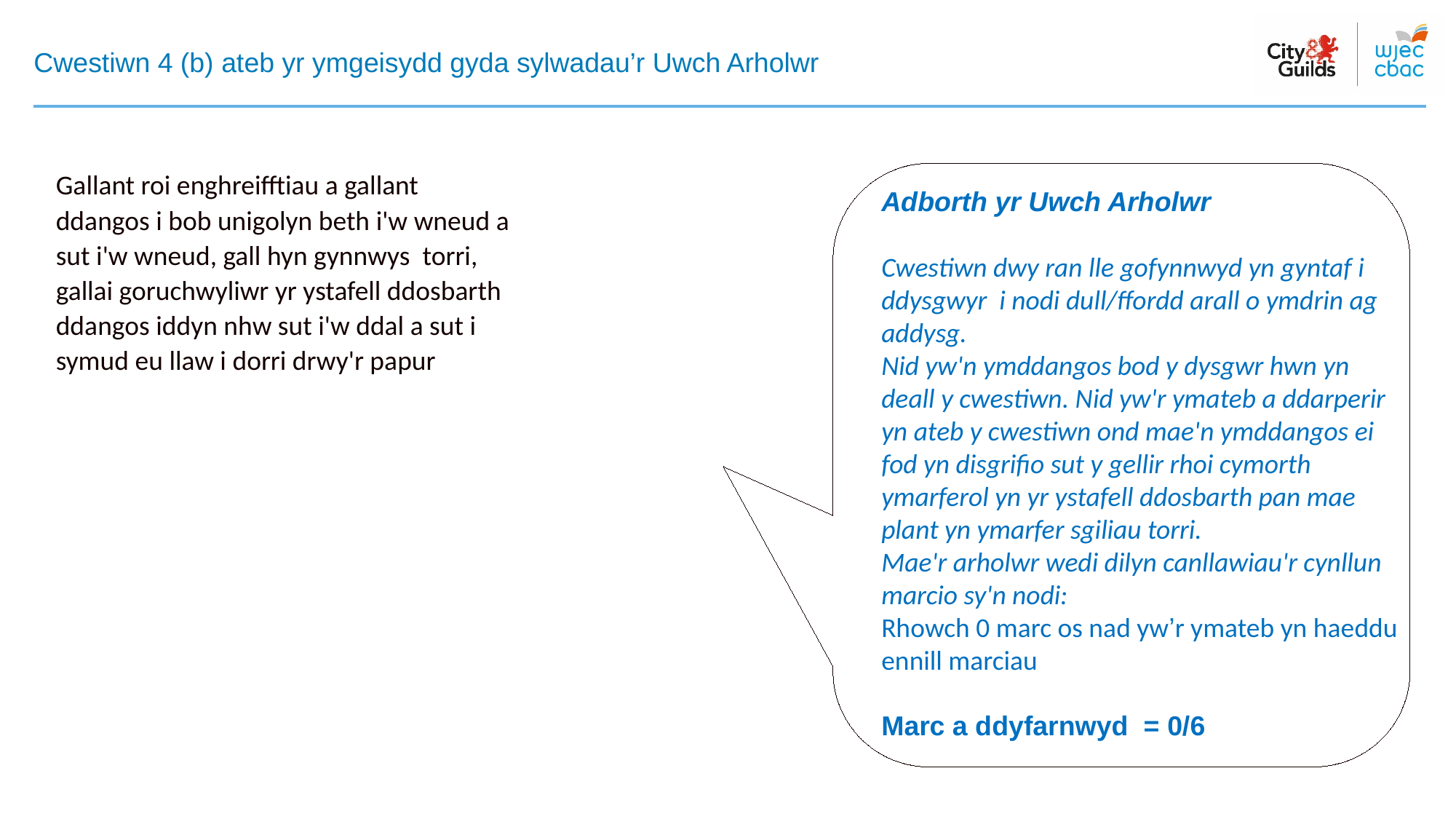

# Cwestiwn 4 (b) ateb yr ymgeisydd gyda sylwadau’r Uwch Arholwr
Gallant roi enghreifftiau a gallant ddangos i bob unigolyn beth i'w wneud a sut i'w wneud, gall hyn gynnwys  torri, gallai goruchwyliwr yr ystafell ddosbarth ddangos iddyn nhw sut i'w ddal a sut i symud eu llaw i dorri drwy'r papur

Adborth yr Uwch Arholwr

Cwestiwn dwy ran lle gofynnwyd yn gyntaf i ddysgwyr  i nodi dull/ffordd arall o ymdrin ag addysg.
Nid yw'n ymddangos bod y dysgwr hwn yn deall y cwestiwn. Nid yw'r ymateb a ddarperir yn ateb y cwestiwn ond mae'n ymddangos ei fod yn disgrifio sut y gellir rhoi cymorth ymarferol yn yr ystafell ddosbarth pan mae plant yn ymarfer sgiliau torri.
Mae'r arholwr wedi dilyn canllawiau'r cynllun marcio sy'n nodi:
Rhowch 0 marc os nad yw’r ymateb yn haeddu ennill marciau

Marc a ddyfarnwyd  = 0/6